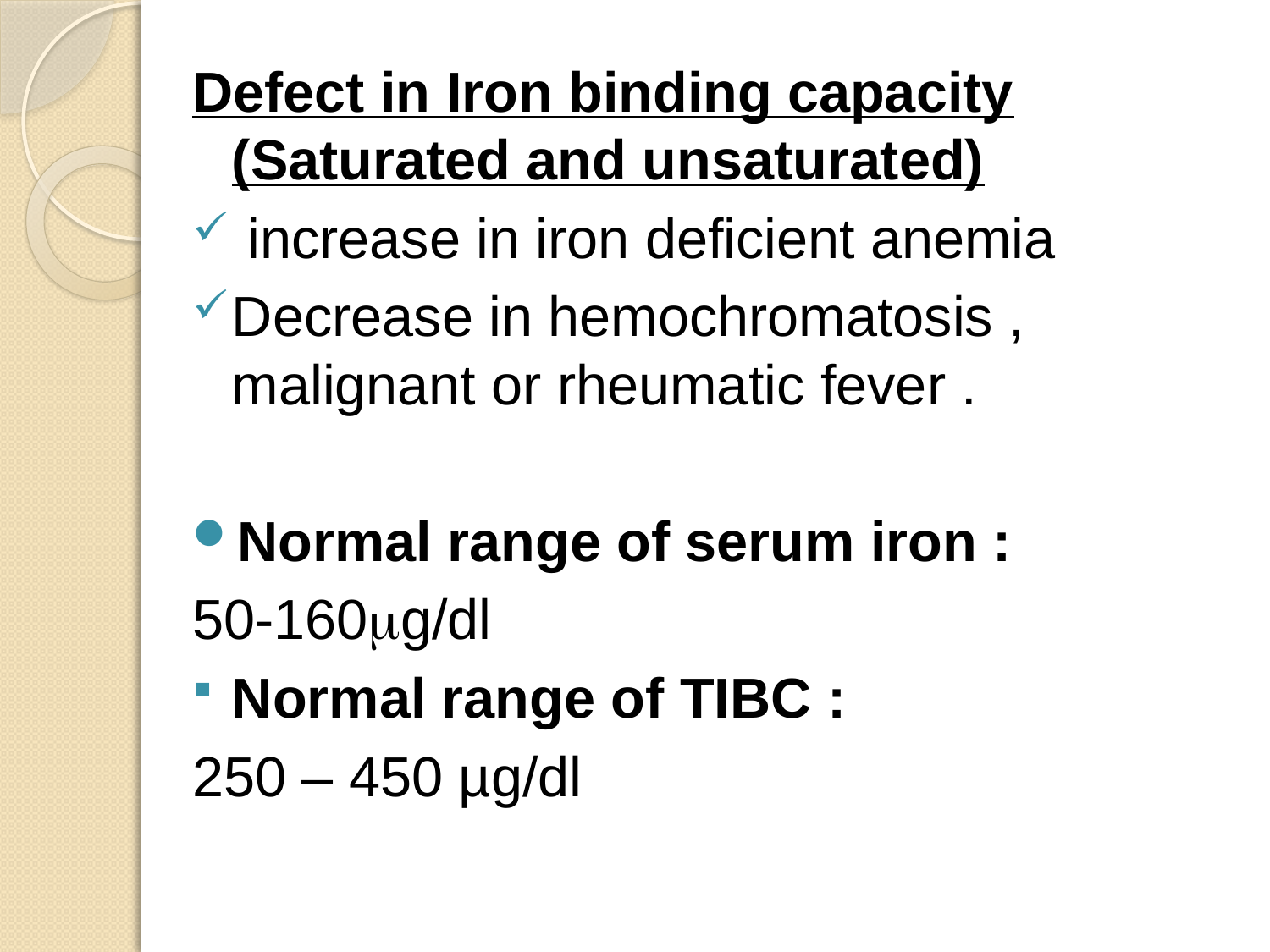

Defect in Iron binding capacity (Saturated and unsaturated)
 increase in iron deficient anemia
Decrease in hemochromatosis , malignant or rheumatic fever .

Normal range of serum iron :
50-160μg/dl
Normal range of TIBC :
250 – 450 µg/dl